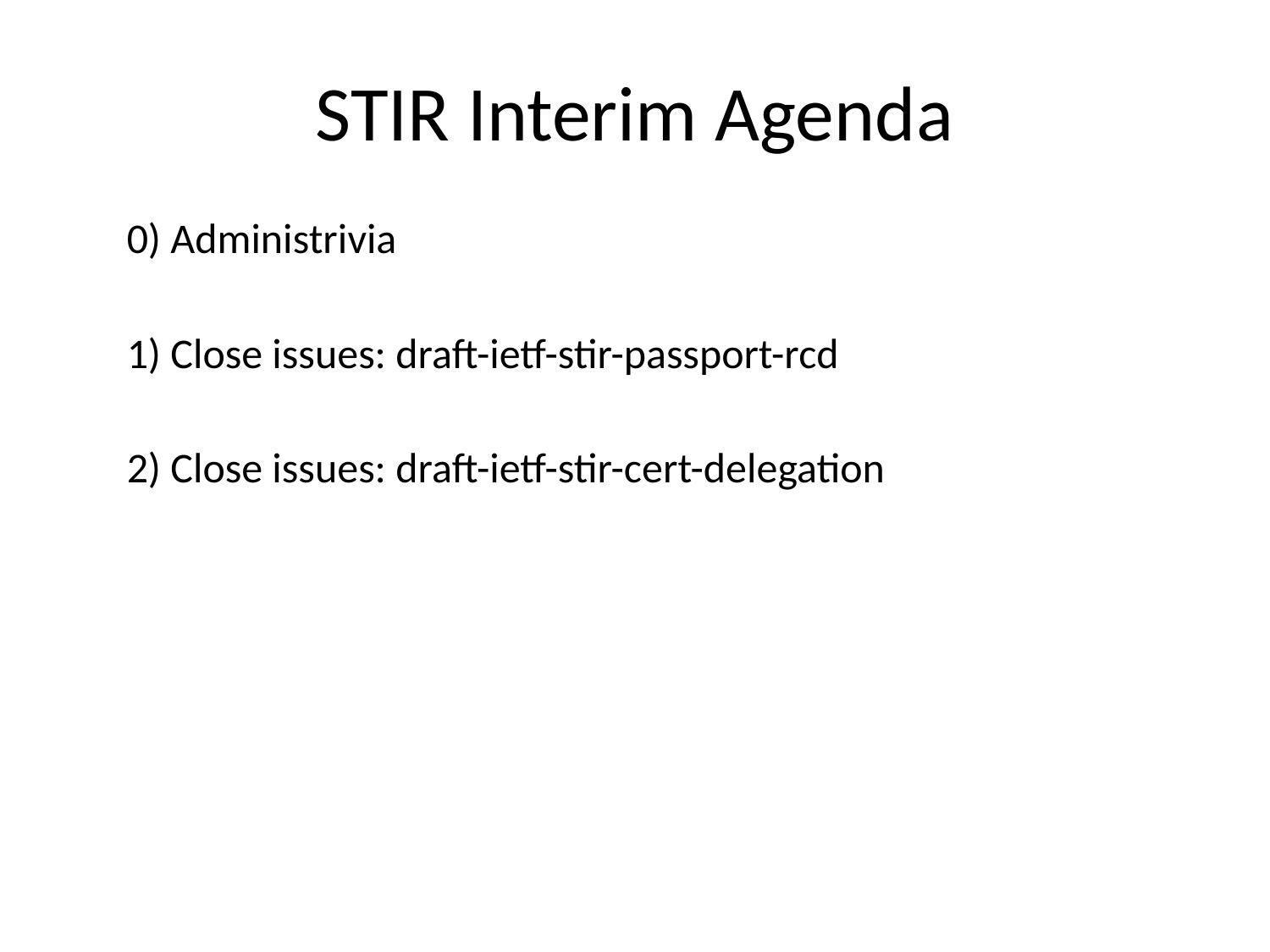

STIR Interim Agenda
0) Administrivia

1) Close issues: draft-ietf-stir-passport-rcd

2) Close issues: draft-ietf-stir-cert-delegation